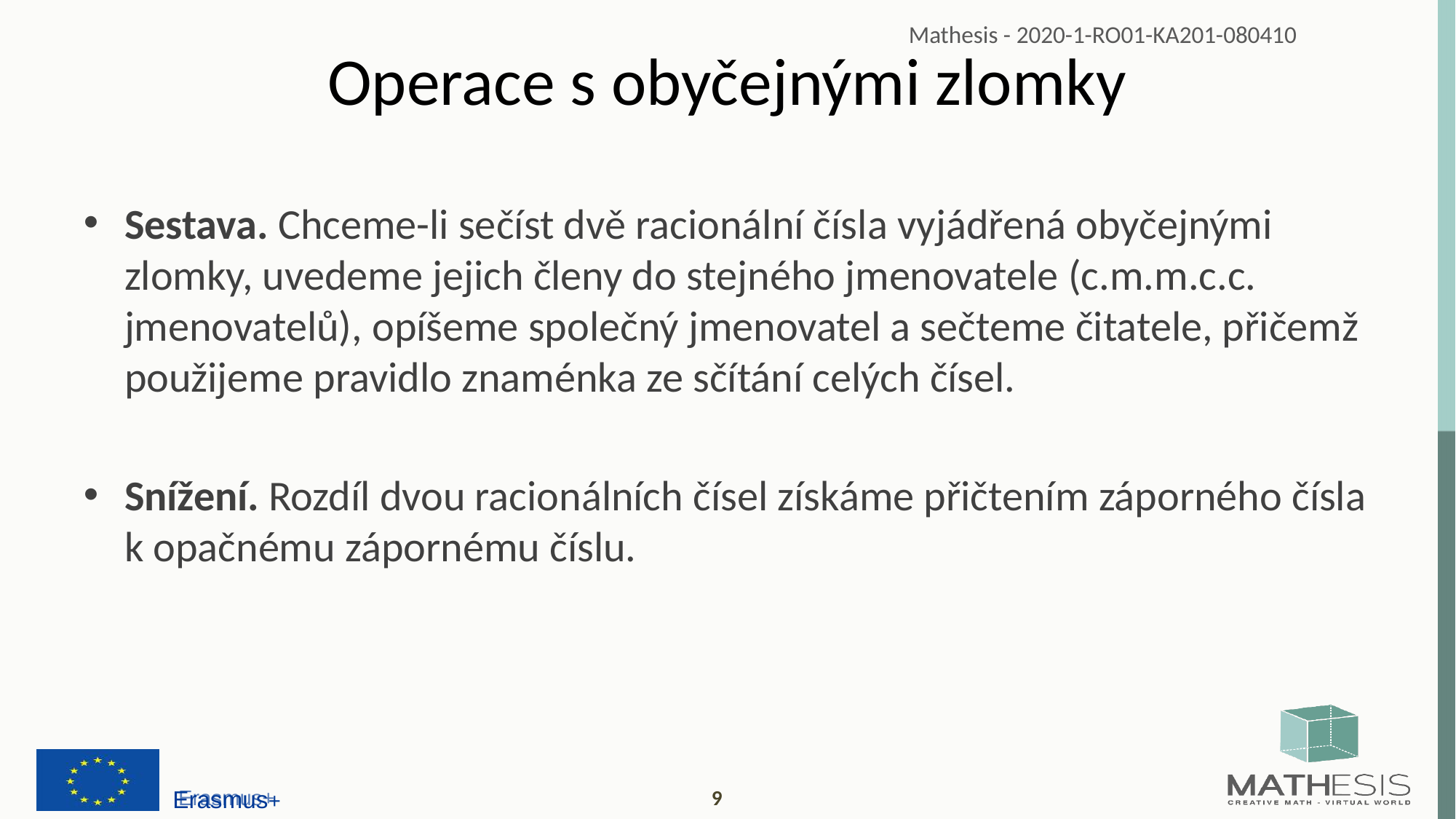

# Operace s obyčejnými zlomky
Sestava. Chceme-li sečíst dvě racionální čísla vyjádřená obyčejnými zlomky, uvedeme jejich členy do stejného jmenovatele (c.m.m.c.c. jmenovatelů), opíšeme společný jmenovatel a sečteme čitatele, přičemž použijeme pravidlo znaménka ze sčítání celých čísel.

Snížení. Rozdíl dvou racionálních čísel získáme přičtením záporného čísla k opačnému zápornému číslu.